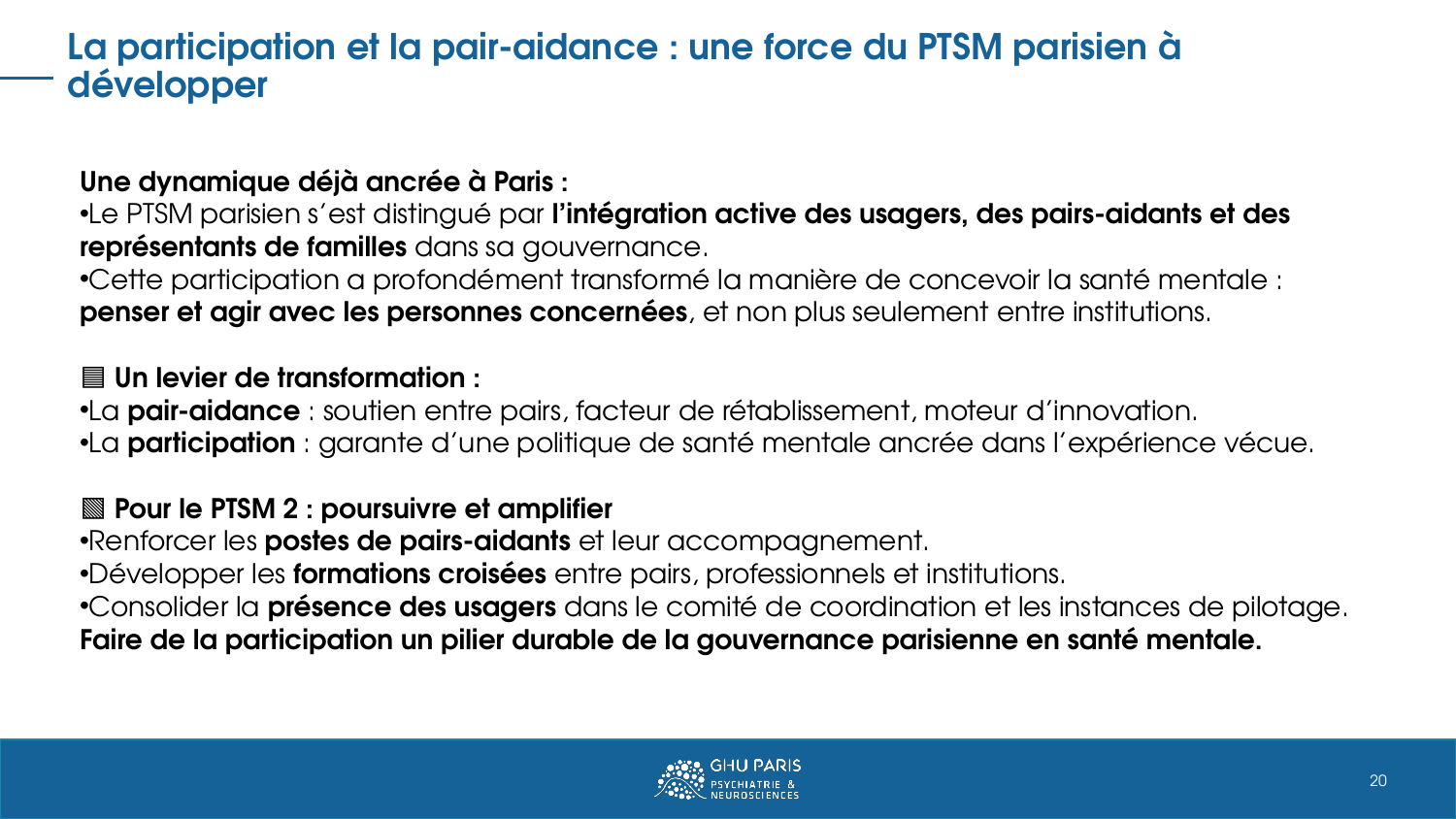

# La participation et la pair-aidance : une force du PTSM parisien à développer
Une dynamique déjà ancrée à Paris :
Le PTSM parisien s’est distingué par l’intégration active des usagers, des pairs-aidants et des représentants de familles dans sa gouvernance.
Cette participation a profondément transformé la manière de concevoir la santé mentale :
penser et agir avec les personnes concernées, et non plus seulement entre institutions.

🟦 Un levier de transformation :
La pair-aidance : soutien entre pairs, facteur de rétablissement, moteur d’innovation.
La participation : garante d’une politique de santé mentale ancrée dans l’expérience vécue.

🟩 Pour le PTSM 2 : poursuivre et amplifier
Renforcer les postes de pairs-aidants et leur accompagnement.
Développer les formations croisées entre pairs, professionnels et institutions.
Consolider la présence des usagers dans le comité de coordination et les instances de pilotage.
Faire de la participation un pilier durable de la gouvernance parisienne en santé mentale.
20